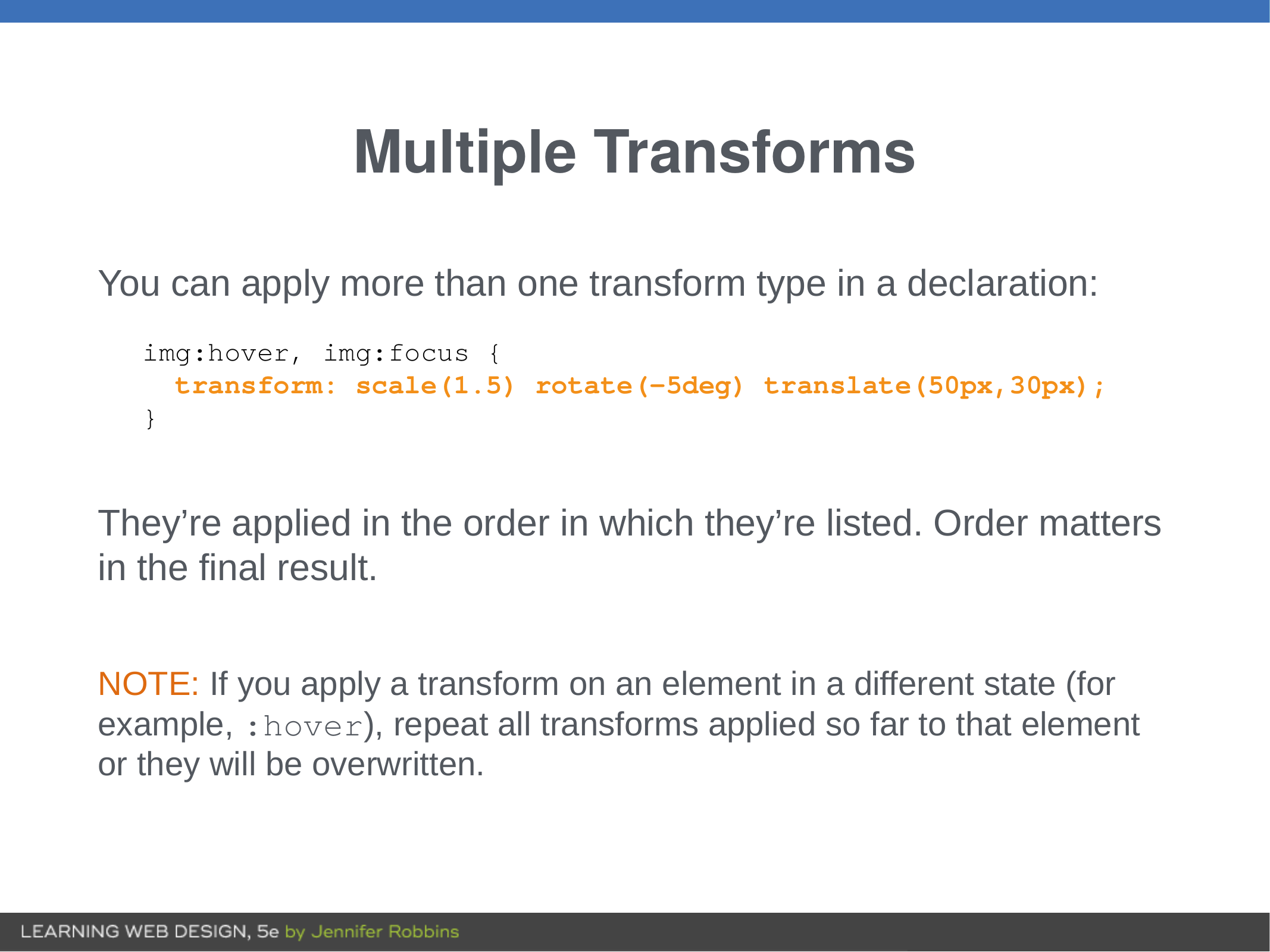

# Multiple Transforms
You can apply more than one transform type in a declaration:
img:hover, img:focus {
  transform: scale(1.5) rotate(-5deg) translate(50px,30px);
}

They’re applied in the order in which they’re listed. Order matters in the final result.
NOTE: If you apply a transform on an element in a different state (for example, :hover), repeat all transforms applied so far to that element or they will be overwritten.